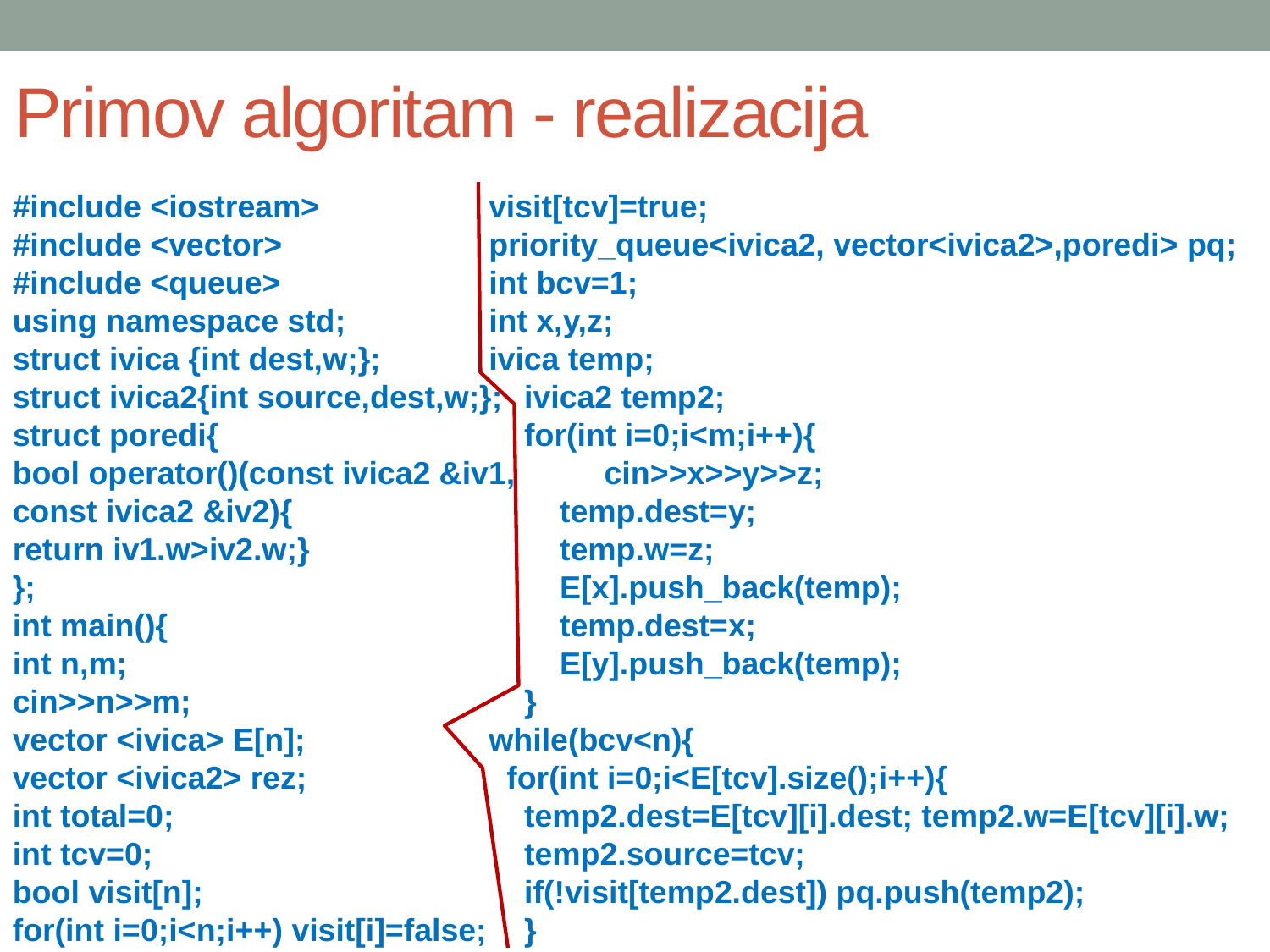

# Primov algoritam - realizacija
#include <iostream>
#include <vector>
#include <queue>
using namespace std;
struct ivica {int dest,w;};
struct ivica2{int source,dest,w;};
struct poredi{
bool operator()(const ivica2 &iv1,
const ivica2 &iv2){
return iv1.w>iv2.w;}
};
int main(){
int n,m;
cin>>n>>m;
vector <ivica> E[n];
vector <ivica2> rez;
int total=0;
int tcv=0;
bool visit[n];
for(int i=0;i<n;i++) visit[i]=false;
visit[tcv]=true;
priority_queue<ivica2, vector<ivica2>,poredi> pq;
int bcv=1;
int x,y,z;
ivica temp;
    ivica2 temp2;
    for(int i=0;i<m;i++){
             cin>>x>>y>>z;
        temp.dest=y;
        temp.w=z;
        E[x].push_back(temp);
        temp.dest=x;
        E[y].push_back(temp);
    }
while(bcv<n){
  for(int i=0;i<E[tcv].size();i++){
    temp2.dest=E[tcv][i].dest; temp2.w=E[tcv][i].w;
    temp2.source=tcv;
    if(!visit[temp2.dest]) pq.push(temp2);
    }